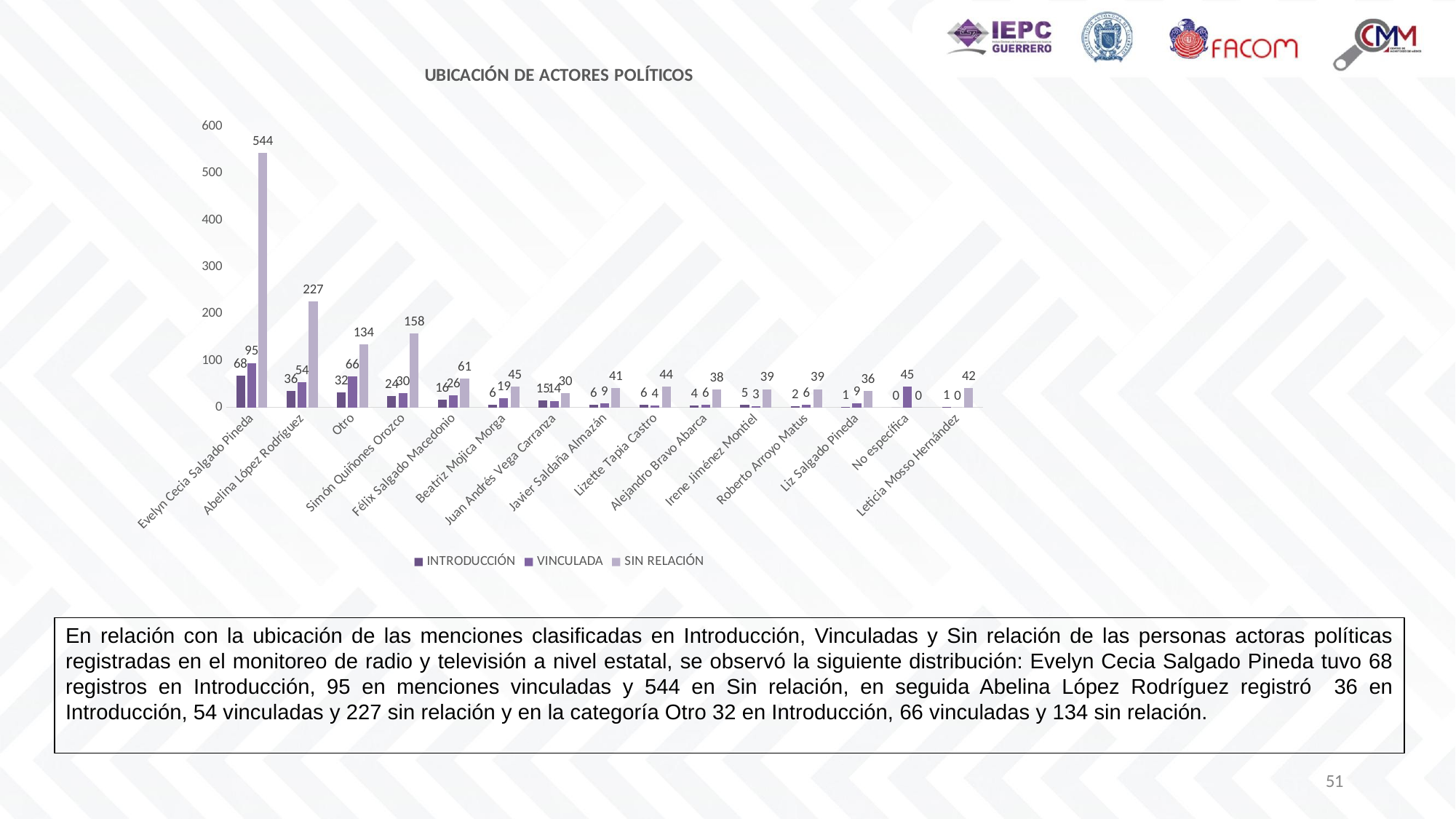

### Chart: UBICACIÓN DE ACTORES POLÍTICOS

| Category | INTRODUCCIÓN | VINCULADA | SIN RELACIÓN |
|---|---|---|---|
| Evelyn Cecia Salgado Pineda | 68.0 | 95.0 | 544.0 |
| Abelina López Rodríguez | 36.0 | 54.0 | 227.0 |
| Otro | 32.0 | 66.0 | 134.0 |
| Simón Quiñones Orozco | 24.0 | 30.0 | 158.0 |
| Félix Salgado Macedonio | 16.0 | 26.0 | 61.0 |
| Beatriz Mojica Morga | 6.0 | 19.0 | 45.0 |
| Juan Andrés Vega Carranza | 15.0 | 14.0 | 30.0 |
| Javier Saldaña Almazán | 6.0 | 9.0 | 41.0 |
| Lizette Tapia Castro | 6.0 | 4.0 | 44.0 |
| Alejandro Bravo Abarca | 4.0 | 6.0 | 38.0 |
| Irene Jiménez Montiel | 5.0 | 3.0 | 39.0 |
| Roberto Arroyo Matus | 2.0 | 6.0 | 39.0 |
| Liz Salgado Pineda | 1.0 | 9.0 | 36.0 |
| No específica | 0.0 | 45.0 | 0.0 |
| Leticia Mosso Hernández | 1.0 | 0.0 | 42.0 |
En relación con la ubicación de las menciones clasificadas en Introducción, Vinculadas y Sin relación de las personas actoras políticas registradas en el monitoreo de radio y televisión a nivel estatal, se observó la siguiente distribución: Evelyn Cecia Salgado Pineda tuvo 68 registros en Introducción, 95 en menciones vinculadas y 544 en Sin relación, en seguida Abelina López Rodríguez registró  36 en Introducción, 54 vinculadas y 227 sin relación y en la categoría Otro 32 en Introducción, 66 vinculadas y 134 sin relación.

51